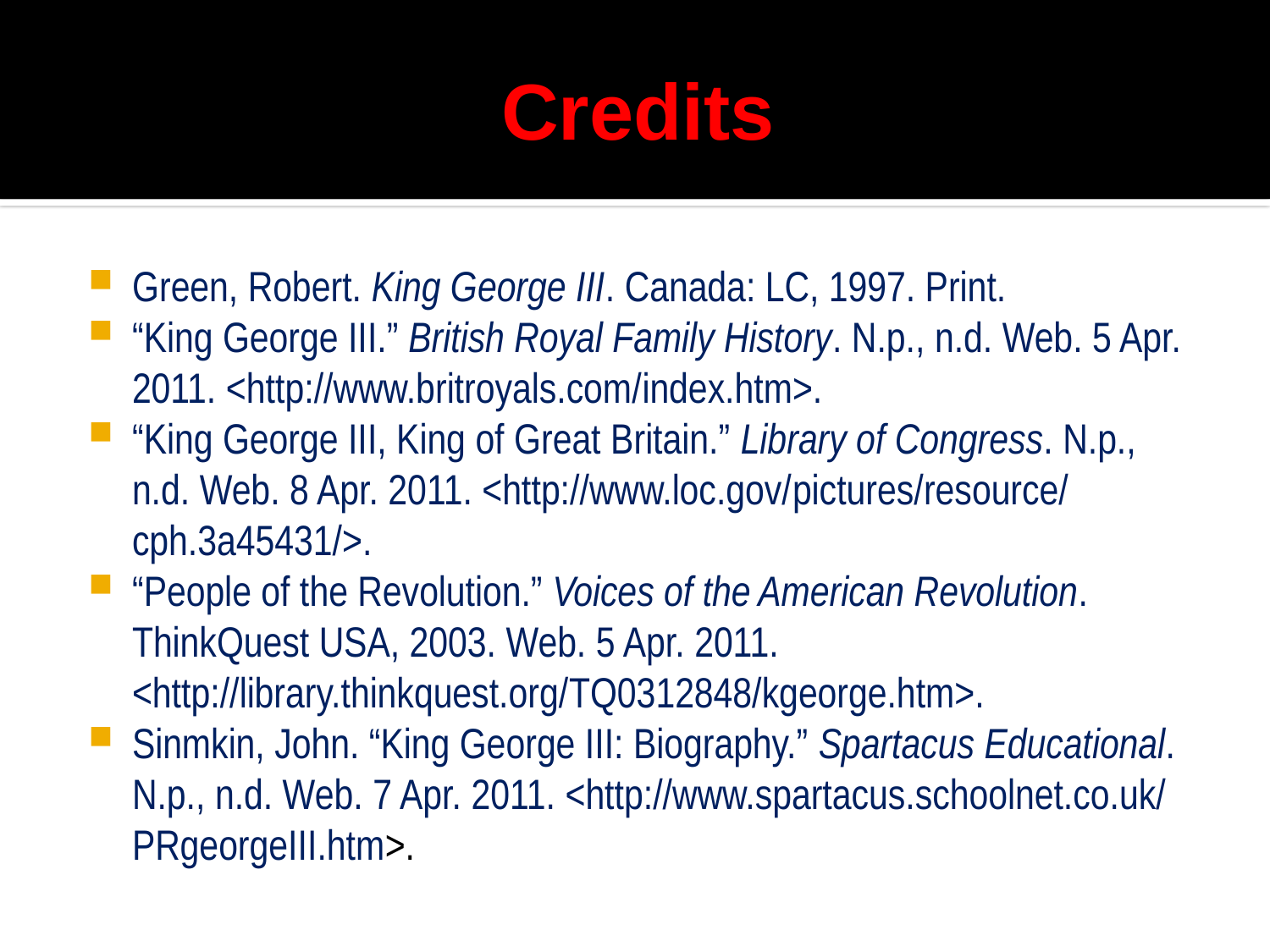

# Credits
Green, Robert. King George III. Canada: LC, 1997. Print.
“King George III.” British Royal Family History. N.p., n.d. Web. 5 Apr. 2011. <http://www.britroyals.com/‌index.htm>.
“King George III, King of Great Britain.” Library of Congress. N.p., n.d. Web. 8 Apr. 2011. <http://www.loc.gov/‌pictures/‌resource/‌cph.3a45431/>.
“People of the Revolution.” Voices of the American Revolution. ThinkQuest USA, 2003. Web. 5 Apr. 2011. <http://library.thinkquest.org/‌TQ0312848/‌kgeorge.htm>.
Sinmkin, John. “King George III: Biography.” Spartacus Educational. N.p., n.d. Web. 7 Apr. 2011. <http://www.spartacus.schoolnet.co.uk/‌PRgeorgeIII.htm>.